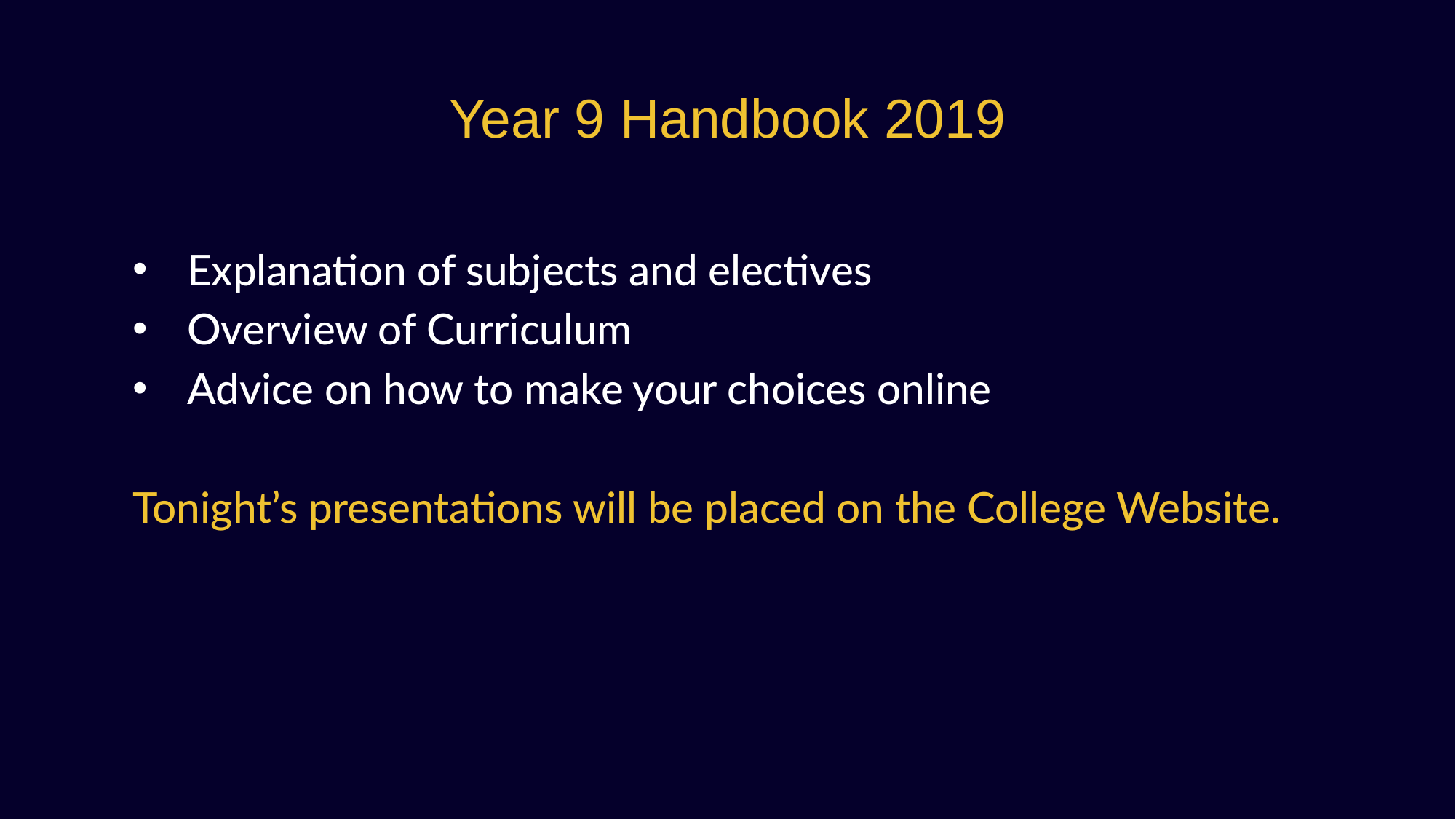

# Year 9 Handbook 2019
Explanation of subjects and electives
Overview of Curriculum
Advice on how to make your choices online

Tonight’s presentations will be placed on the College Website.